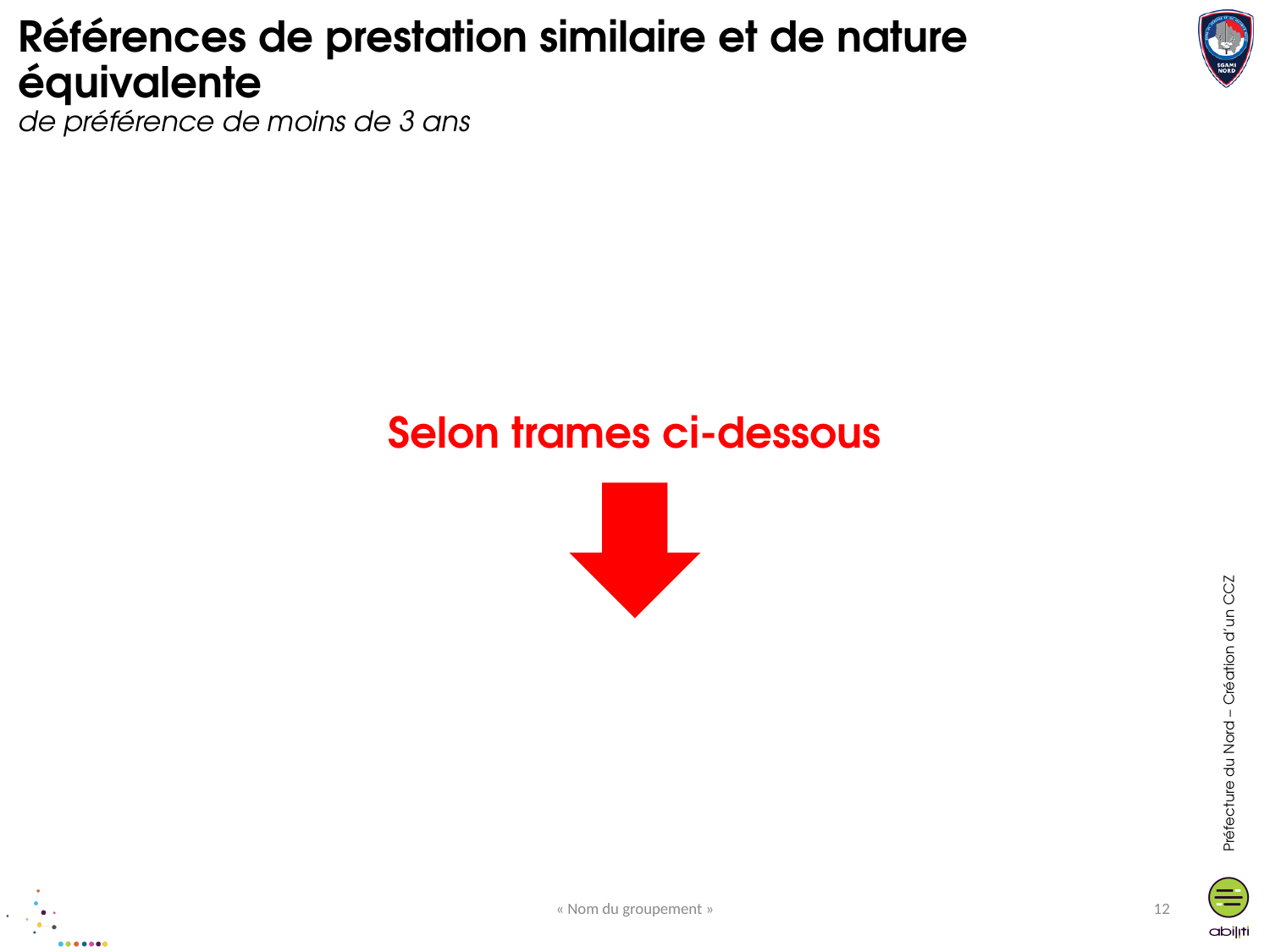

Références de prestation similaire et de nature équivalente
de préférence de moins de 3 ans
Selon trames ci-dessous

« Nom du groupement »
12